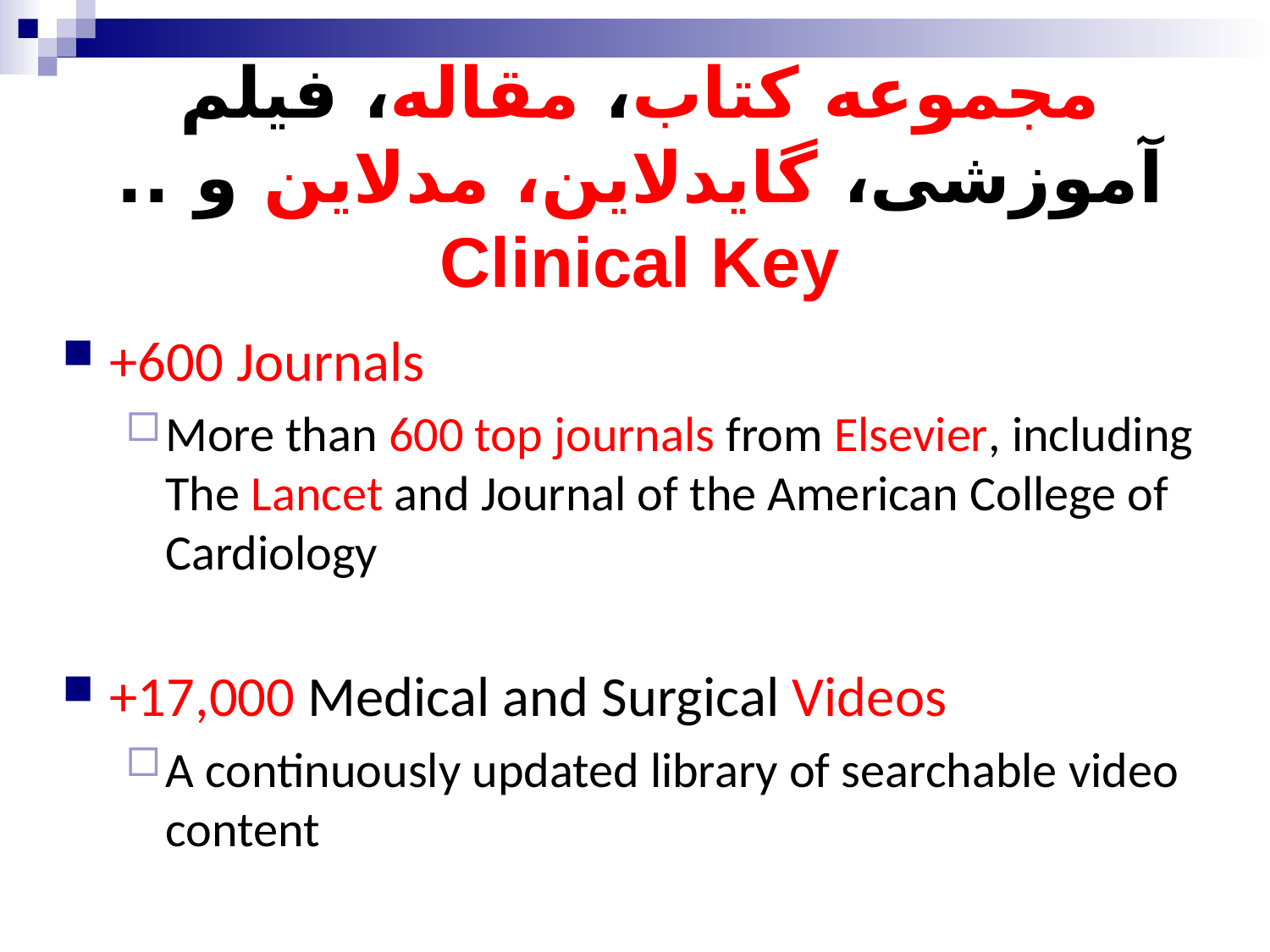

# مجموعه کتاب، مقاله، فيلم آموزشی، گايدلاين، مدلاين و .. Clinical Key
+600 Journals
More than 600 top journals from Elsevier, including The Lancet and Journal of the American College of Cardiology

+17,000 Medical and Surgical Videos
A continuously updated library of searchable video content